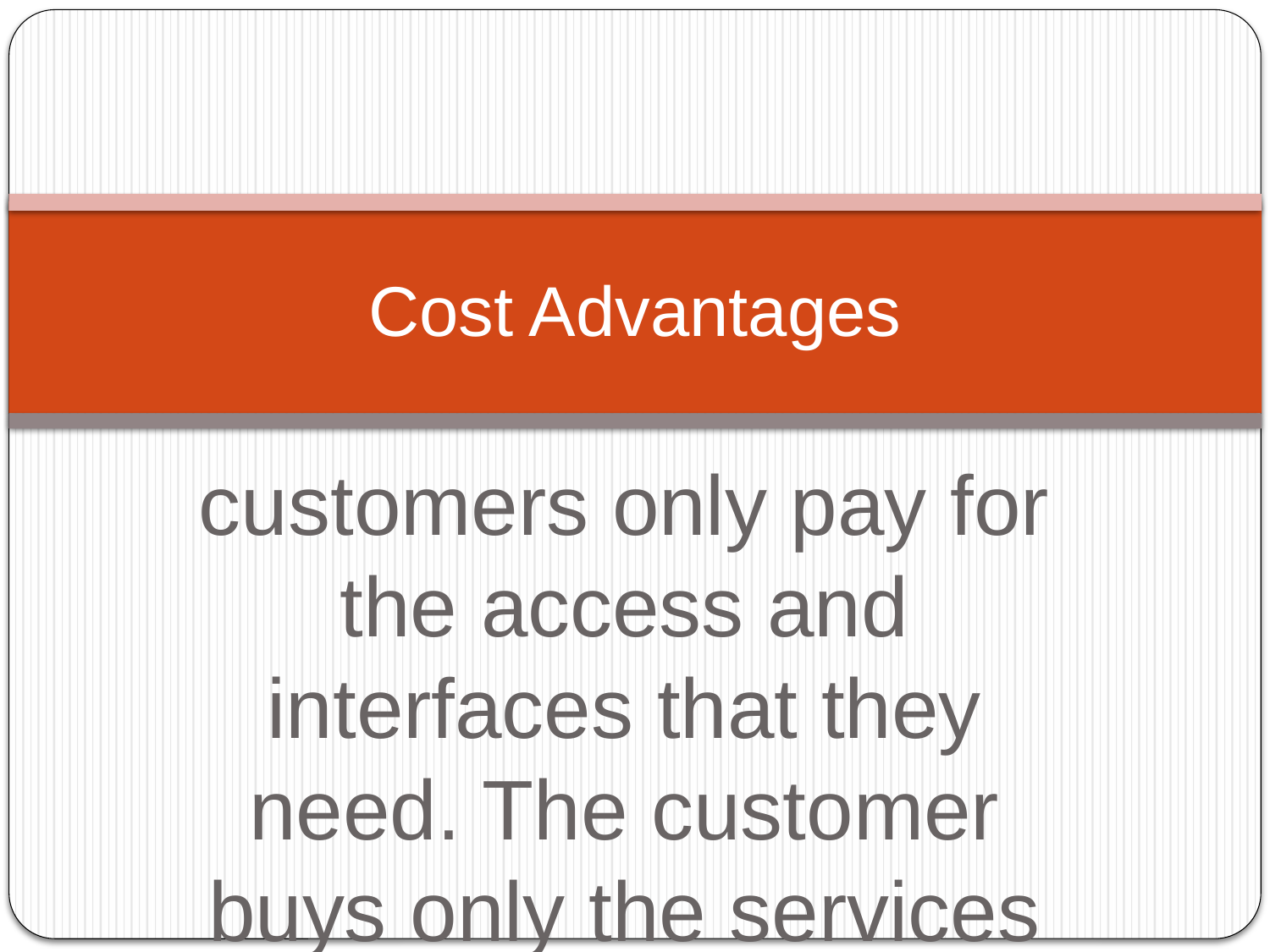

# Cost Advantages
customers only pay for the access and interfaces that they need. The customer buys only the services they need